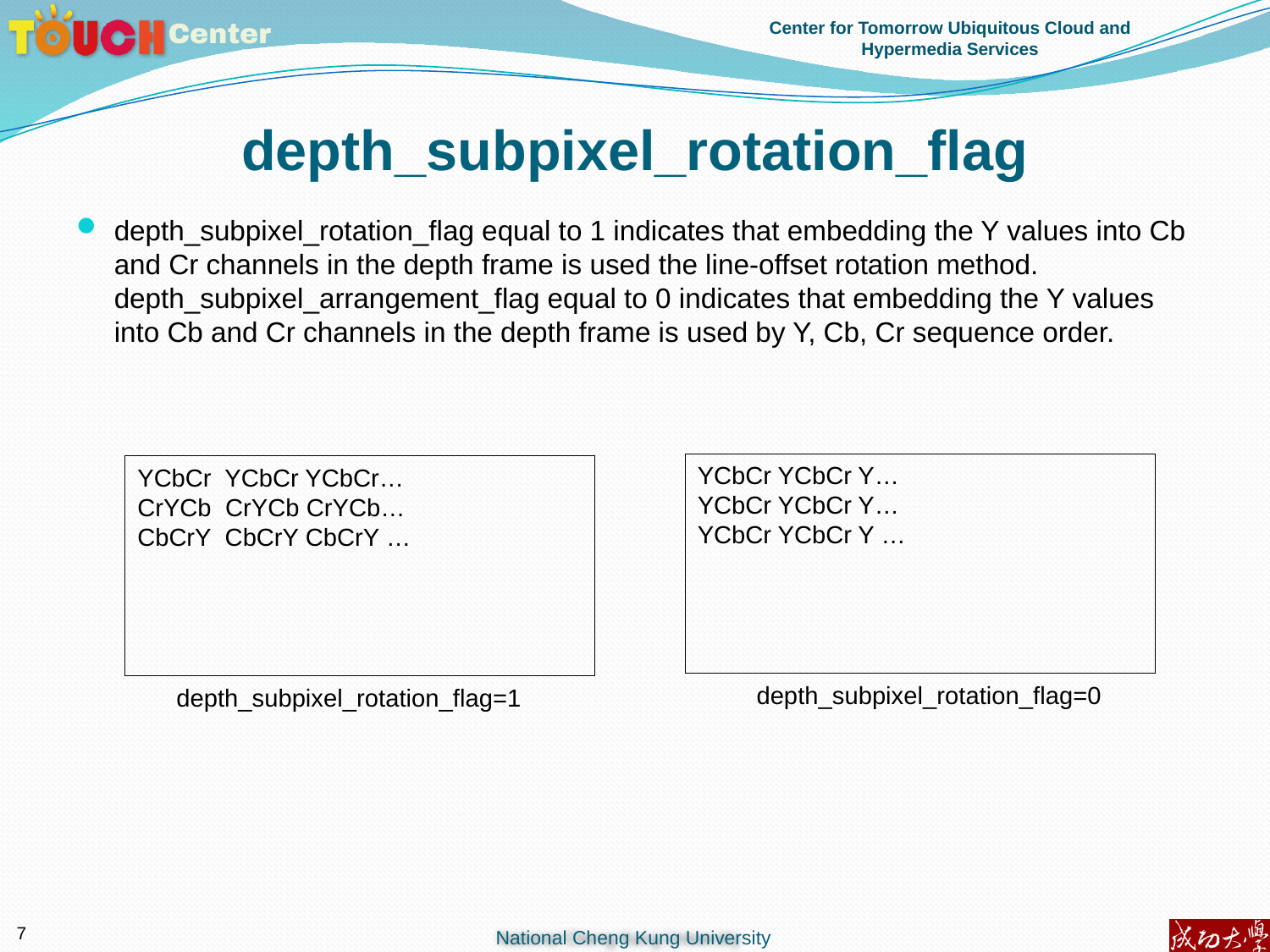

# depth_subpixel_rotation_flag
depth_subpixel_rotation_flag equal to 1 indicates that embedding the Y values into Cb and Cr channels in the depth frame is used the line-offset rotation method. depth_subpixel_arrangement_flag equal to 0 indicates that embedding the Y values into Cb and Cr channels in the depth frame is used by Y, Cb, Cr sequence order.
YCbCr YCbCr Y…
YCbCr YCbCr Y…
YCbCr YCbCr Y …

YCbCr  YCbCr YCbCr…
CrYCb  CrYCb CrYCb…
CbCrY  CbCrY CbCrY …

depth_subpixel_rotation_flag=0
depth_subpixel_rotation_flag=1